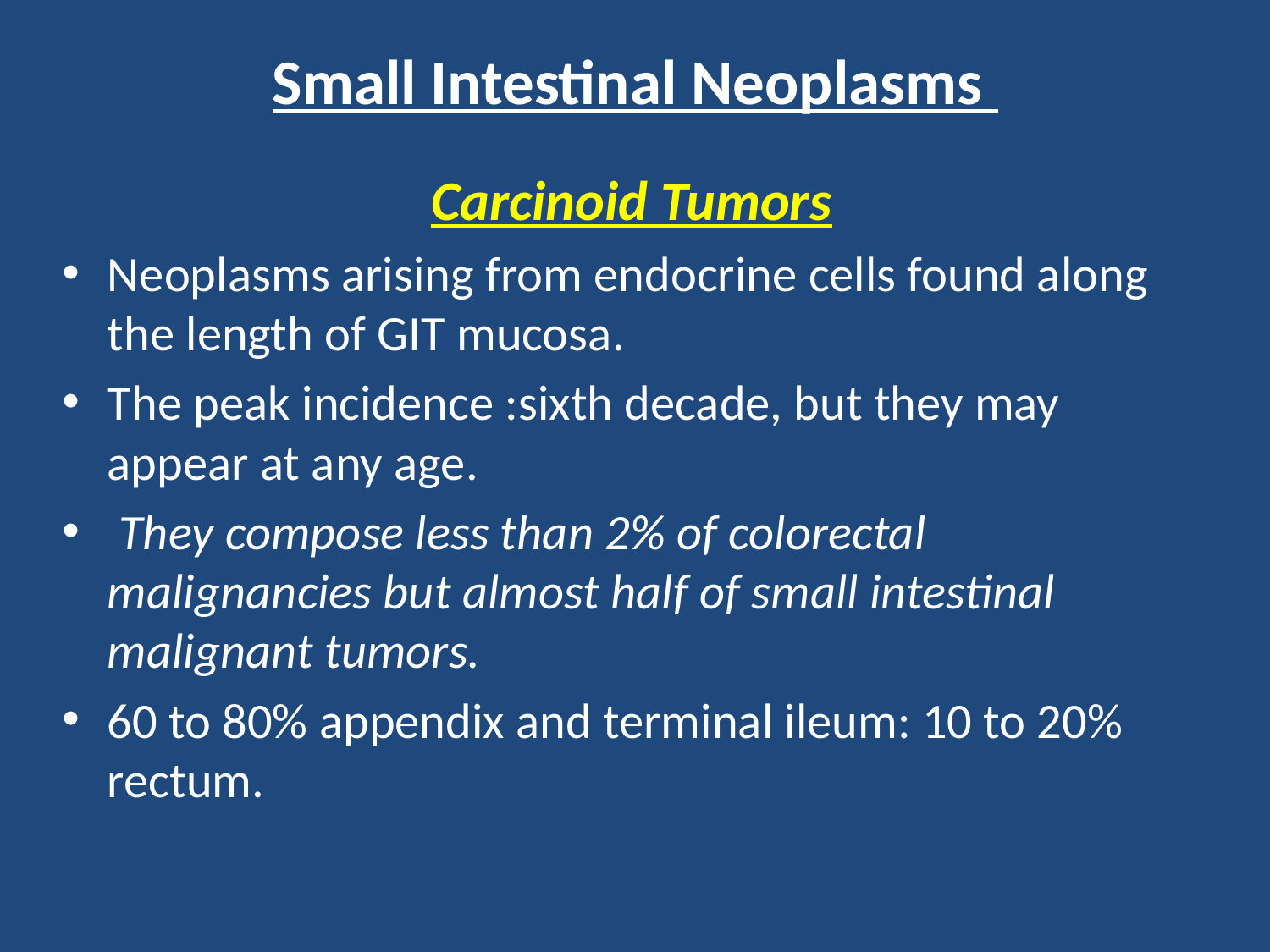

# Small Intestinal Neoplasms
Carcinoid Tumors
Neoplasms arising from endocrine cells found along the length of GIT mucosa.
The peak incidence :sixth decade, but they may appear at any age.
 They compose less than 2% of colorectal malignancies but almost half of small intestinal malignant tumors.
60 to 80% appendix and terminal ileum: 10 to 20% rectum.